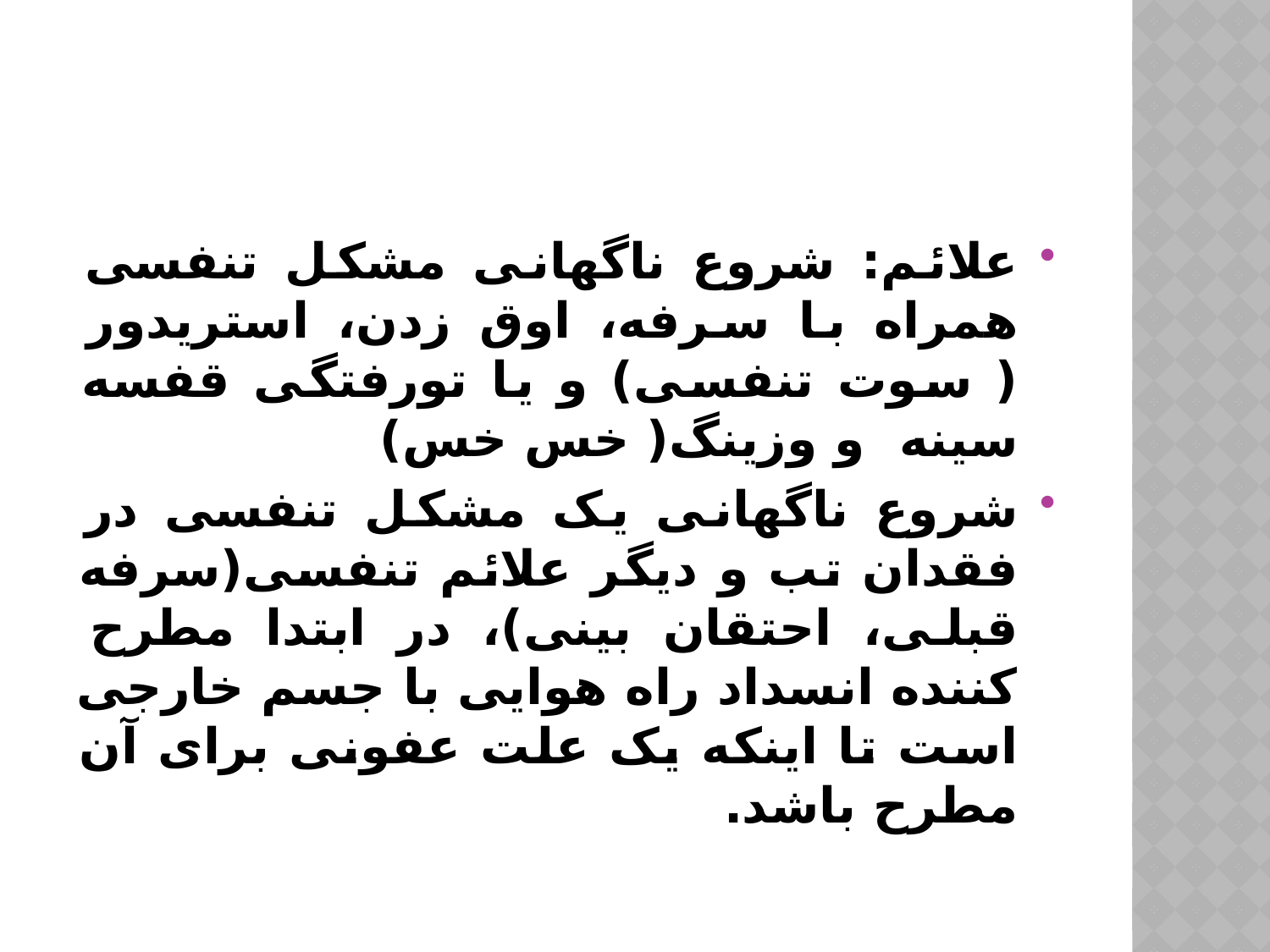

علائم: شروع ناگهانی مشکل تنفسی همراه با سرفه، اوق زدن، استریدور ( سوت تنفسی) و يا تورفتگی قفسه سینه  و وزینگ( خس خس)
شروع ناگهانی یک مشکل تنفسی در فقدان تب و دیگر علائم تنفسی(سرفه قبلی، احتقان بینی)، در ابتدا مطرح کننده انسداد راه هوایی با جسم خارجی است تا اینکه یک علت عفونی برای آن مطرح باشد.